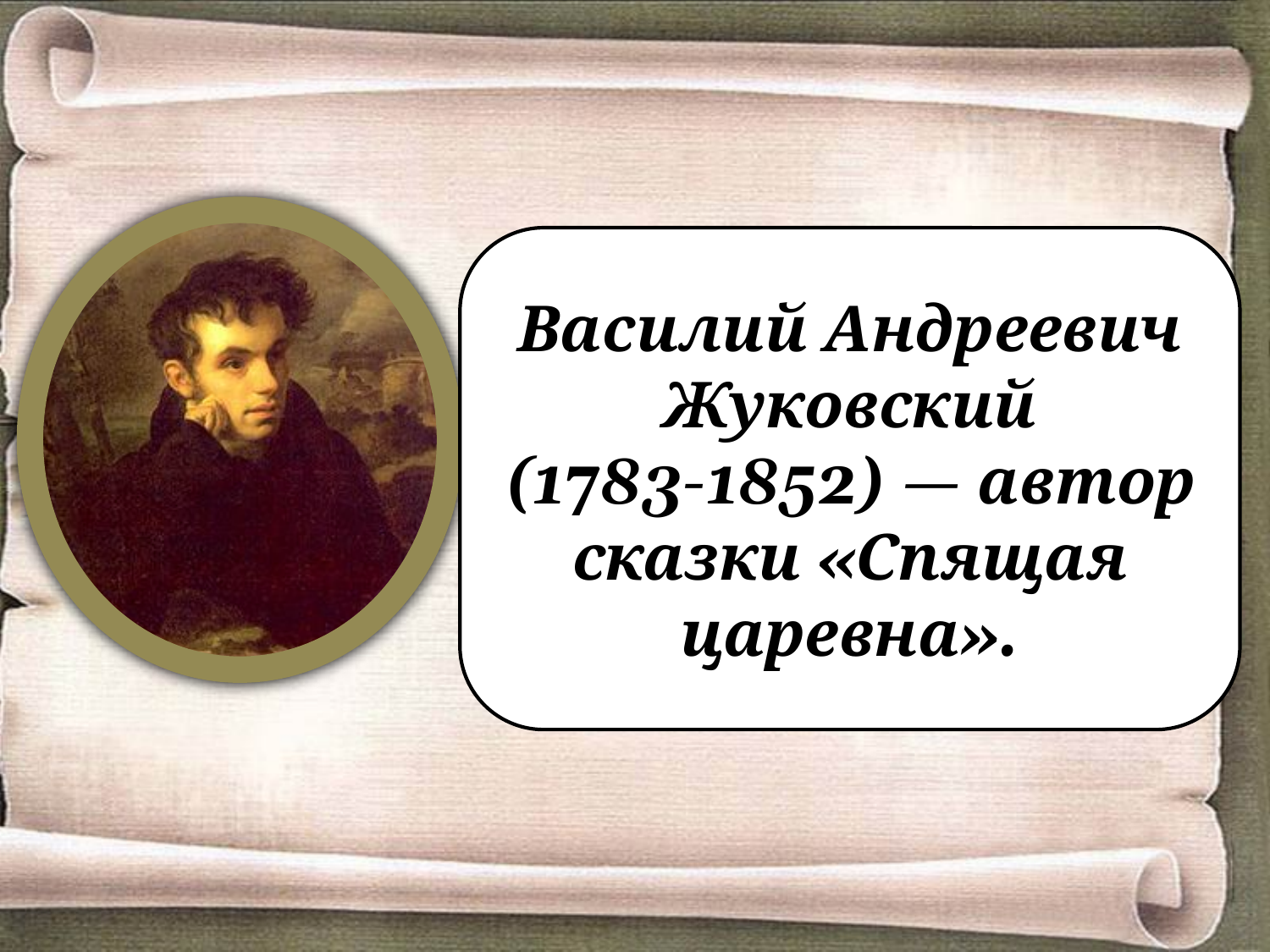

Василий Андреевич Жуковский
(1783-1852) — автор сказки «Спящая царевна».